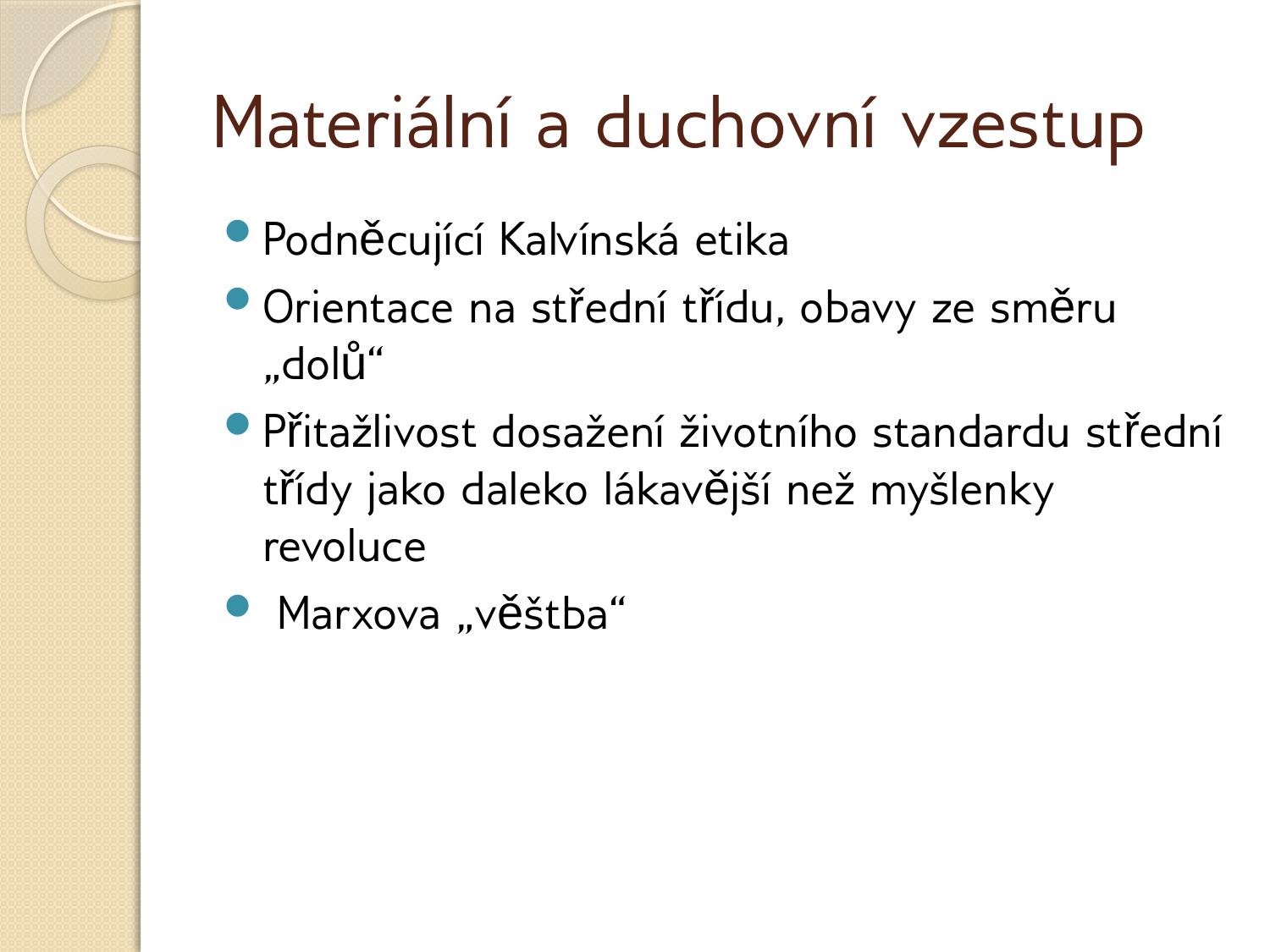

# Materiální a duchovní vzestup
Podněcující Kalvínská etika
Orientace na střední třídu, obavy ze směru „dolů“
Přitažlivost dosažení životního standardu střední třídy jako daleko lákavější než myšlenky revoluce
 Marxova „věštba“